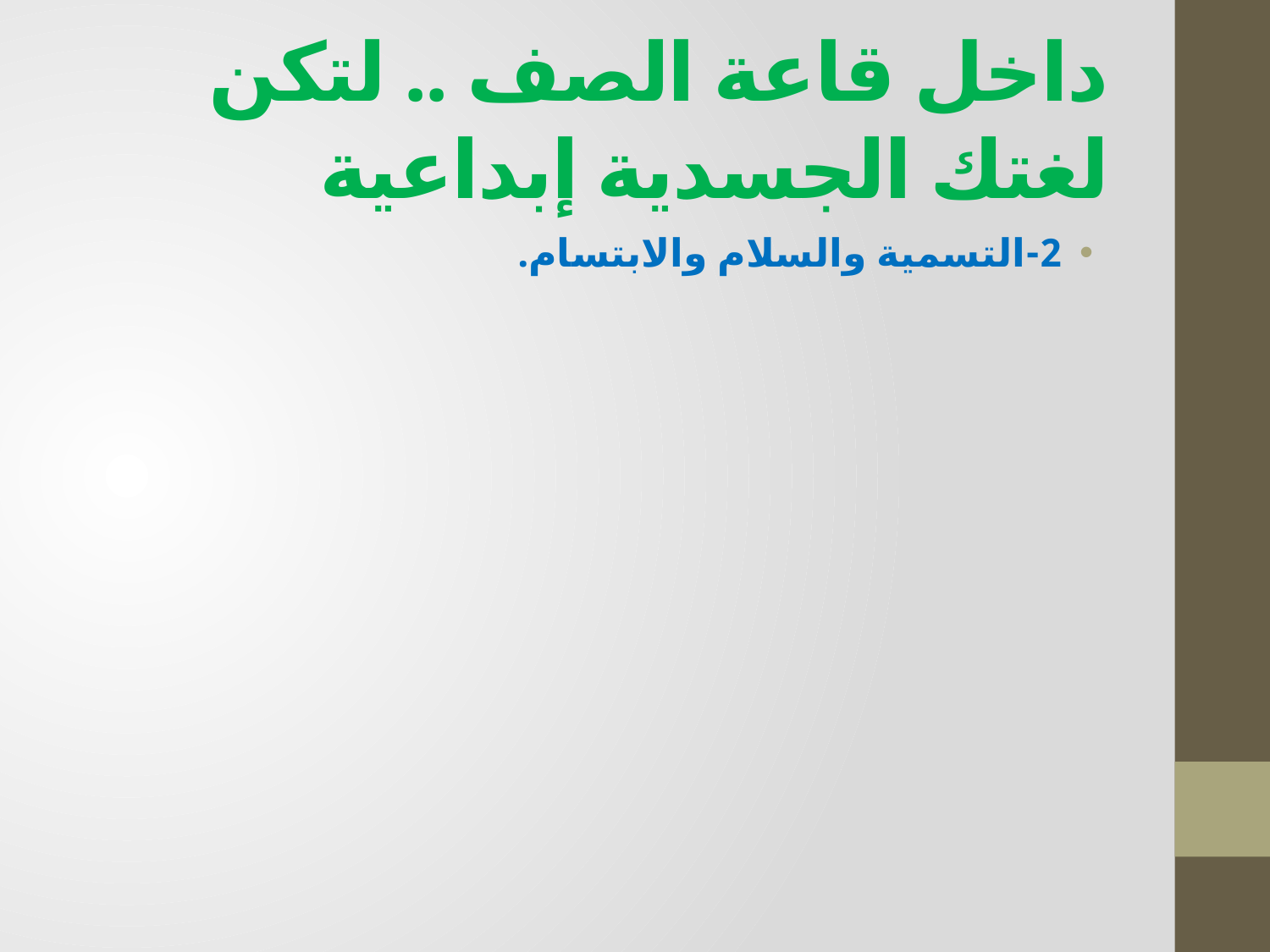

# داخل قاعة الصف .. لتكن لغتك الجسدية إبداعية
2-التسمية والسلام والابتسام.